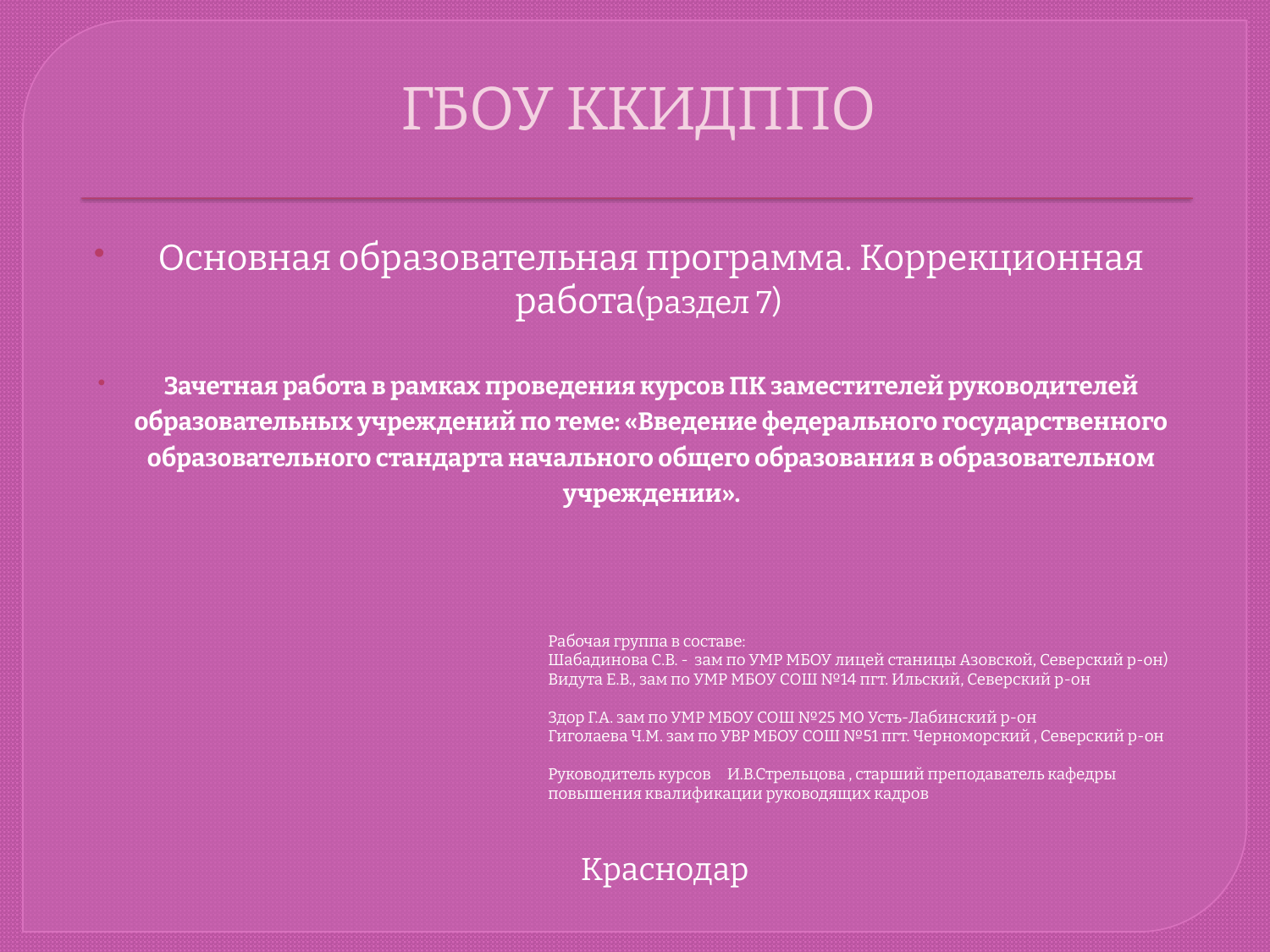

# ГБОУ ККИДППО
Основная образовательная программа. Коррекционная работа(раздел 7)

Зачетная работа в рамках проведения курсов ПК заместителей руководителей образовательных учреждений по теме: «Введение федерального государственного образовательного стандарта начального общего образования в образовательном учреждении».

Рабочая группа в составе:
Шабадинова С.В. -  зам по УМР МБОУ лицей станицы Азовской, Северский р-он)
Видута Е.В., зам по УМР МБОУ СОШ №14 пгт. Ильский, Северский р-он

Здор Г.А. зам по УМР МБОУ СОШ №25 МО Усть-Лабинский р-он
Гиголаева Ч.М. зам по УВР МБОУ СОШ №51 пгт. Черноморский , Северский р-он

Руководитель курсов     И.В.Стрельцова , старший преподаватель кафедры повышения квалификации руководящих кадров

Краснодар